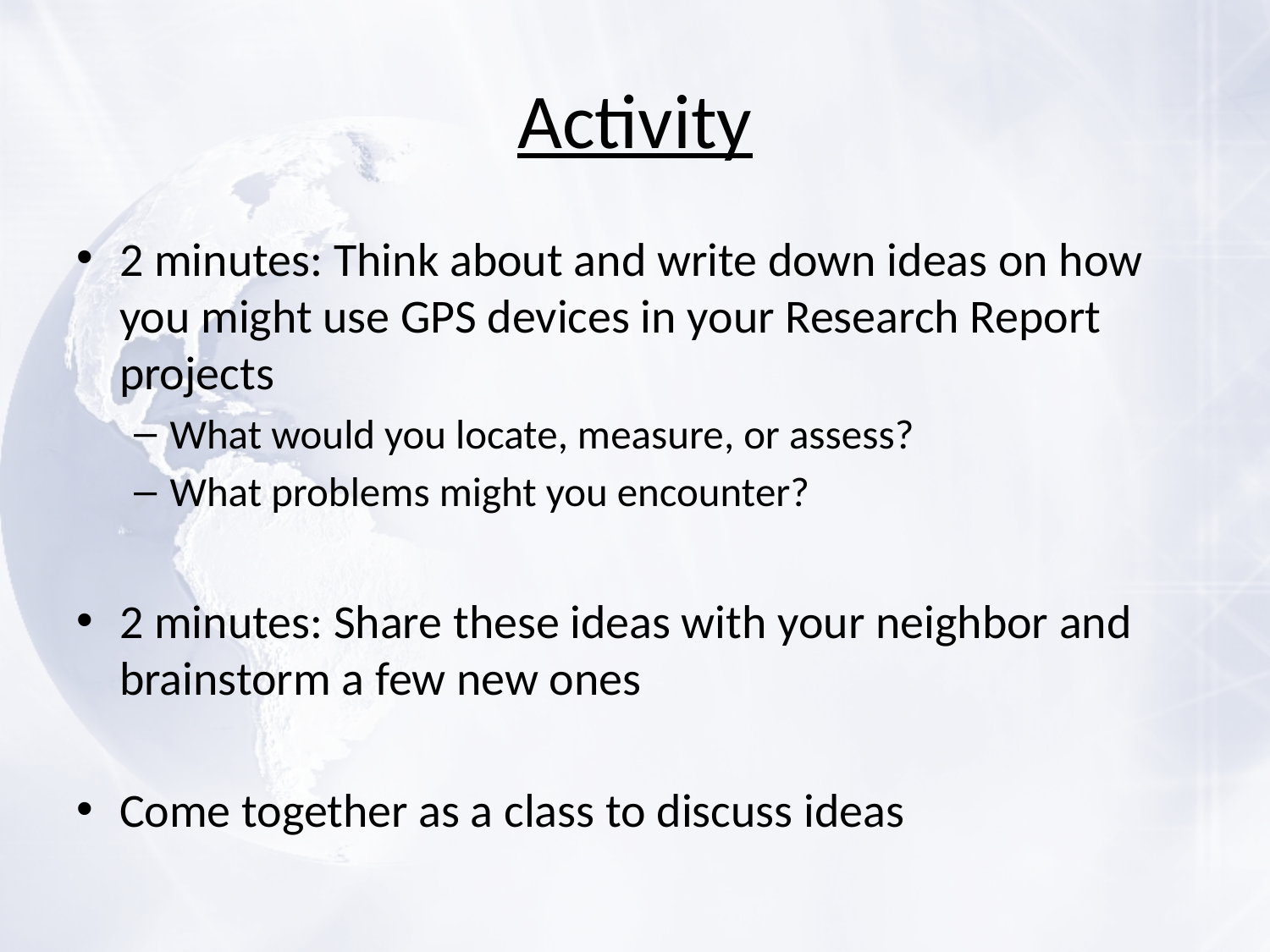

# Activity
2 minutes: Think about and write down ideas on how you might use GPS devices in your Research Report projects
What would you locate, measure, or assess?
What problems might you encounter?

2 minutes: Share these ideas with your neighbor and brainstorm a few new ones

Come together as a class to discuss ideas